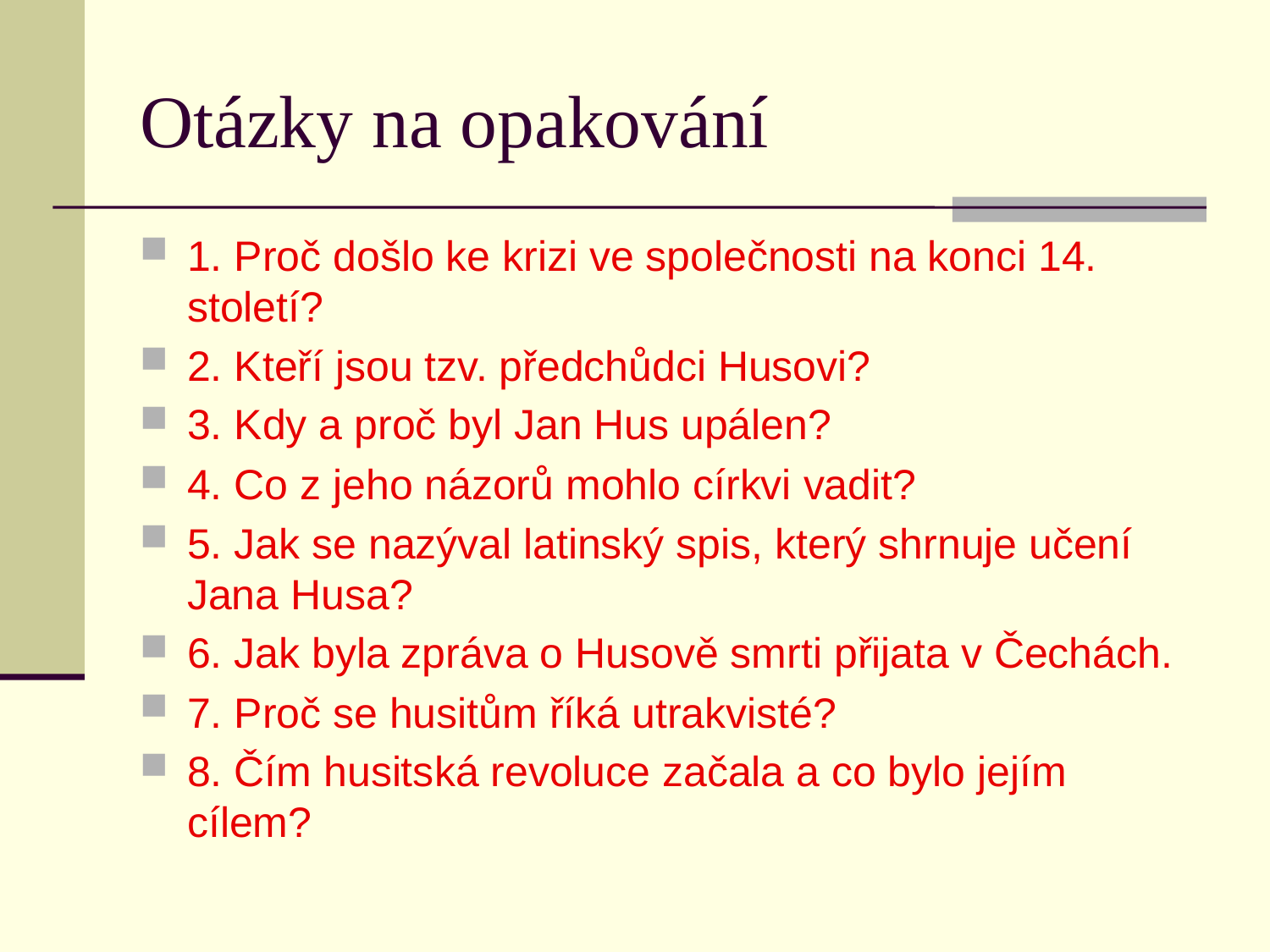

# Otázky na opakování
1. Proč došlo ke krizi ve společnosti na konci 14. století?
2. Kteří jsou tzv. předchůdci Husovi?
3. Kdy a proč byl Jan Hus upálen?
4. Co z jeho názorů mohlo církvi vadit?
5. Jak se nazýval latinský spis, který shrnuje učení Jana Husa?
6. Jak byla zpráva o Husově smrti přijata v Čechách.
7. Proč se husitům říká utrakvisté?
8. Čím husitská revoluce začala a co bylo jejím cílem?